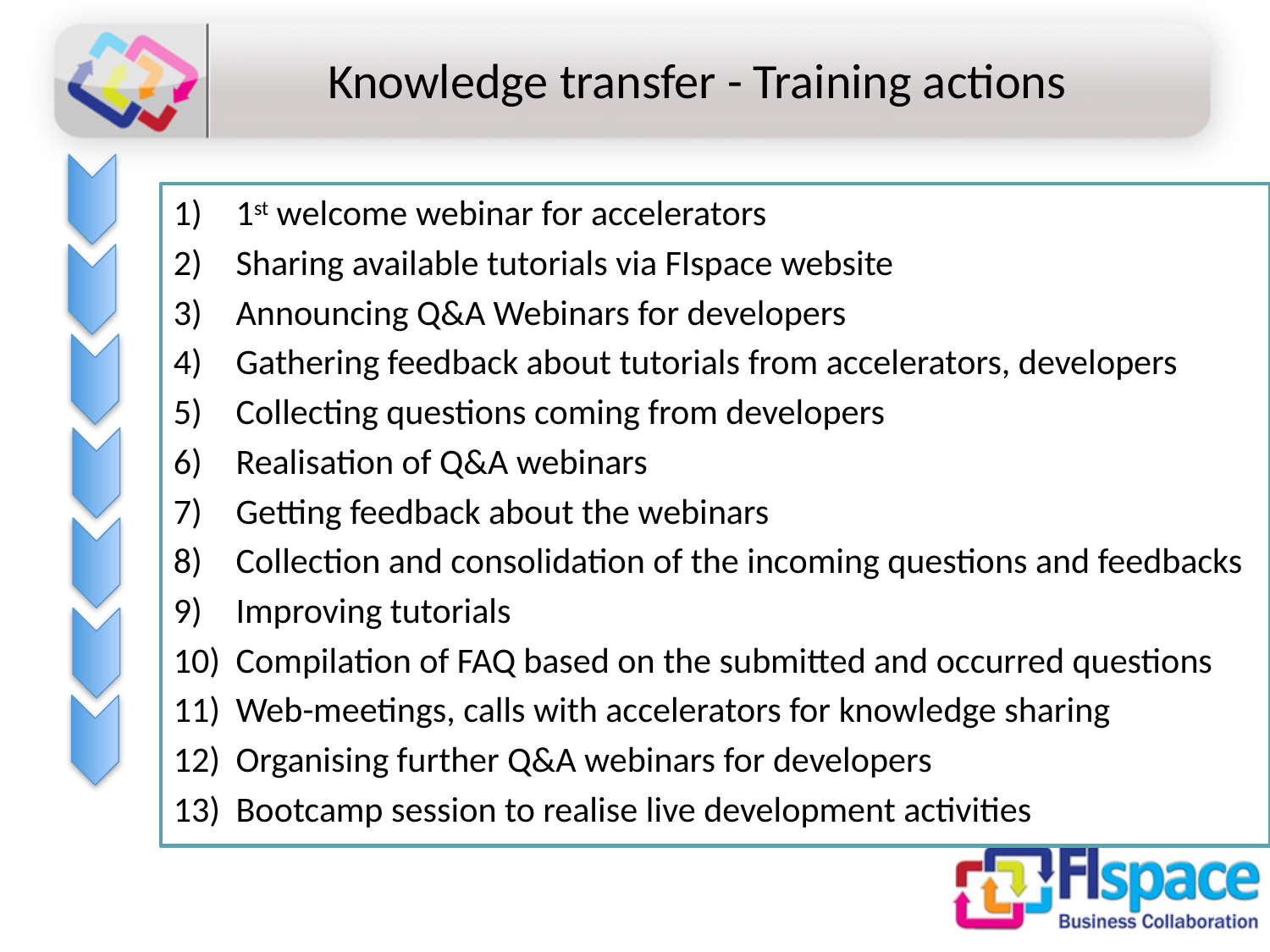

Knowledge transfer - Training actions

1st welcome webinar for accelerators
Sharing available tutorials via FIspace website
Announcing Q&A Webinars for developers
Gathering feedback about tutorials from accelerators, developers
Collecting questions coming from developers
Realisation of Q&A webinars
Getting feedback about the webinars
Collection and consolidation of the incoming questions and feedbacks
Improving tutorials
Compilation of FAQ based on the submitted and occurred questions
Web-meetings, calls with accelerators for knowledge sharing
Organising further Q&A webinars for developers
Bootcamp session to realise live development activities